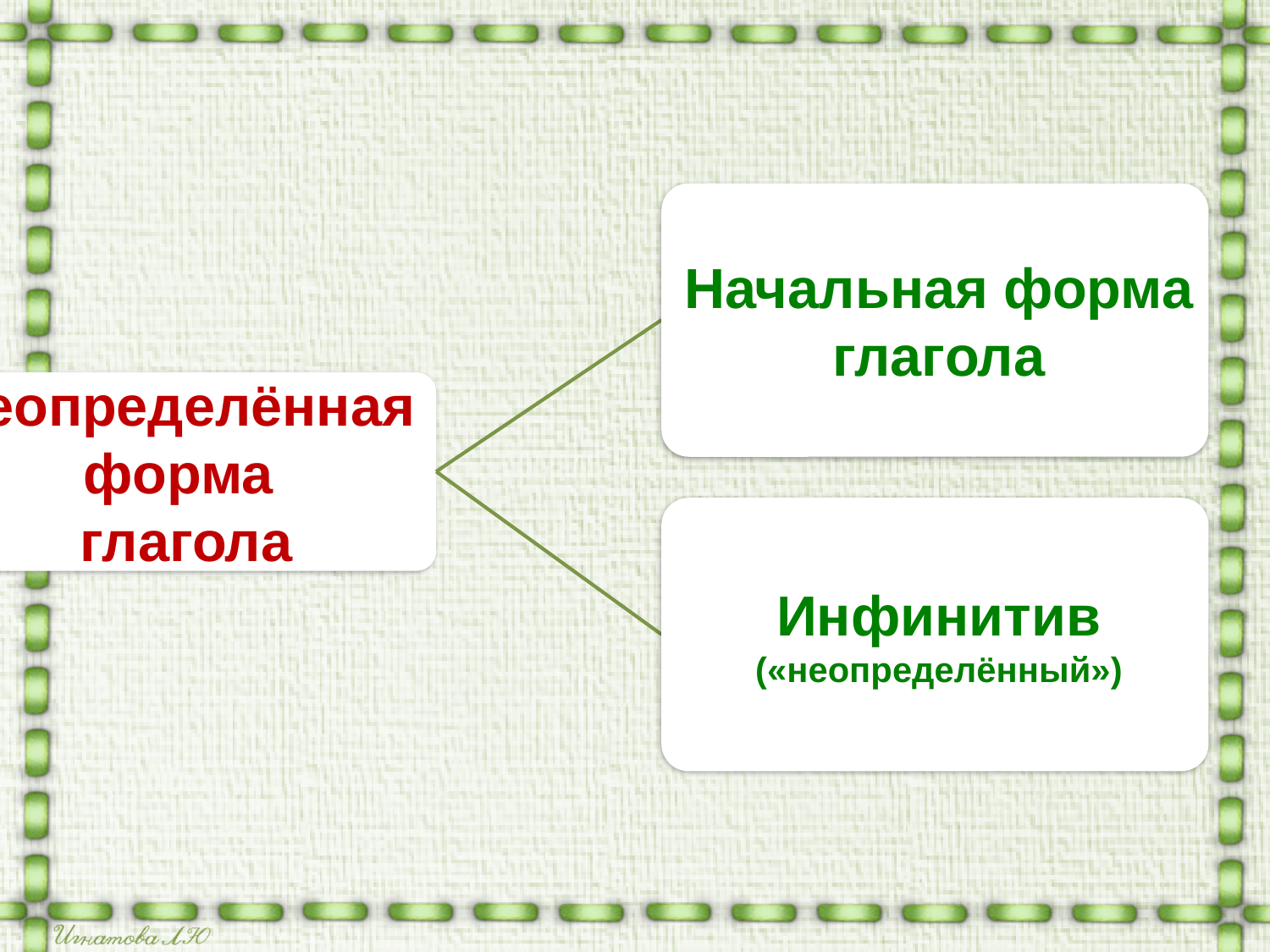

Неопределённая
форма
 глагола

Начальная форма глагола

Инфинитив («неопределённый»)